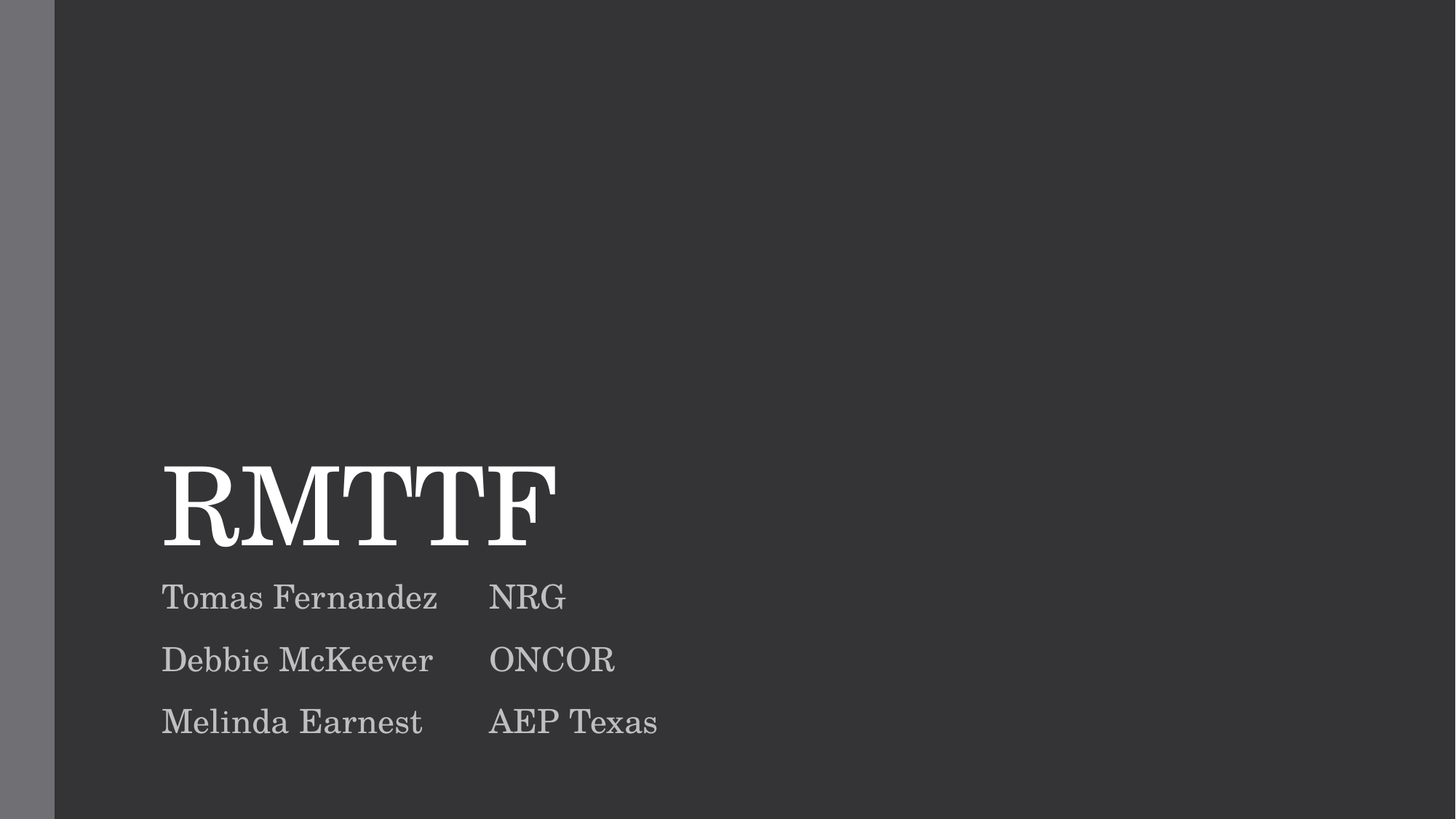

# RMTTF
Tomas Fernandez	NRG
Debbie McKeever	ONCOR
Melinda Earnest	AEP Texas